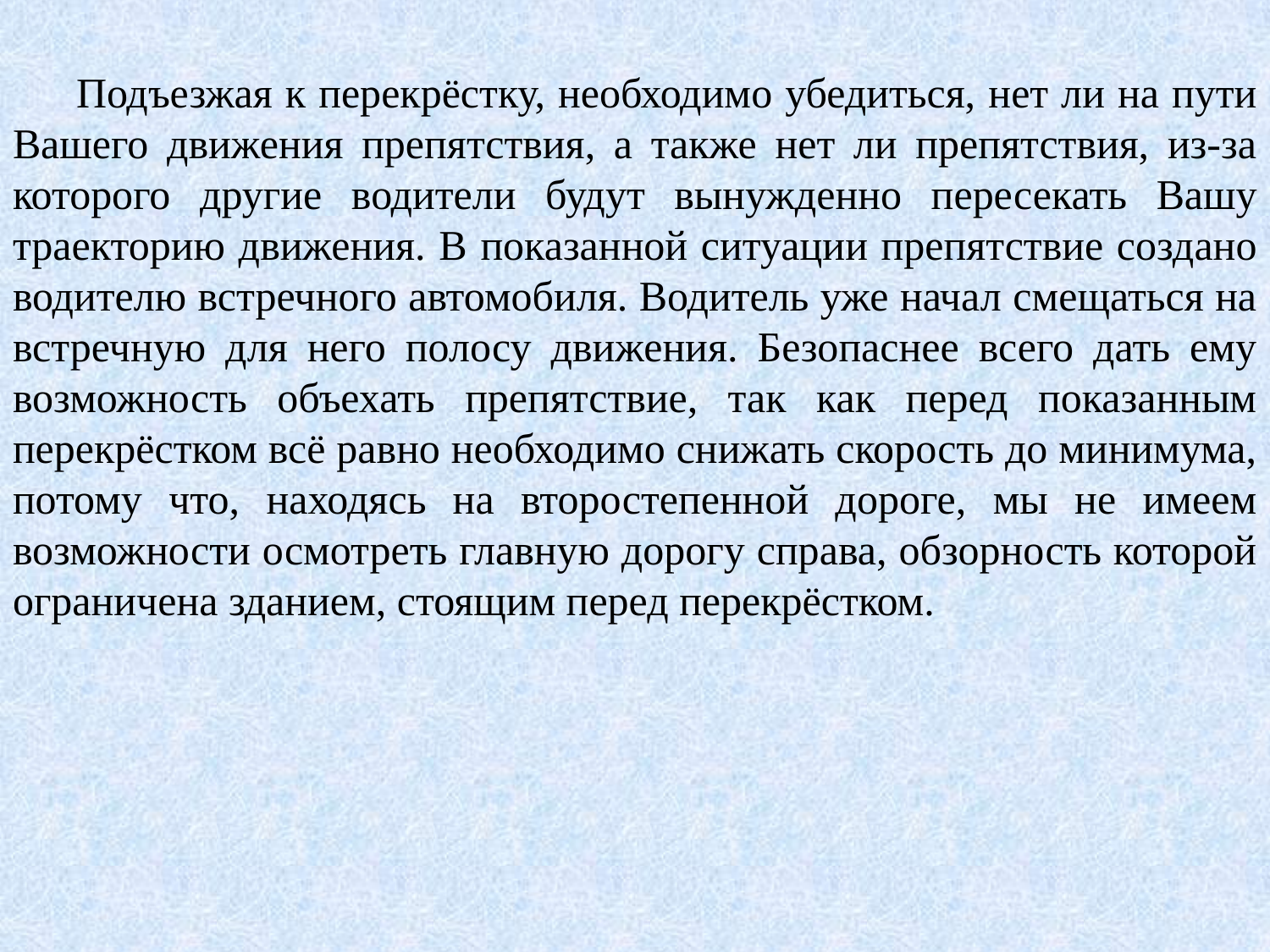

Подъезжая к перекрёстку, необходимо убедиться, нет ли на пути Вашего движения препятствия, а также нет ли препятствия, из-за которого другие водители будут вынужденно пересекать Вашу траекторию движения. В показанной ситуации препятствие создано водителю встречного автомобиля. Водитель уже начал смещаться на встречную для него полосу движения. Безопаснее всего дать ему возможность объехать препятствие, так как перед показанным перекрёстком всё равно необходимо снижать скорость до минимума, потому что, находясь на второстепенной дороге, мы не имеем возможности осмотреть главную дорогу справа, обзорность которой ограничена зданием, стоящим перед перекрёстком.